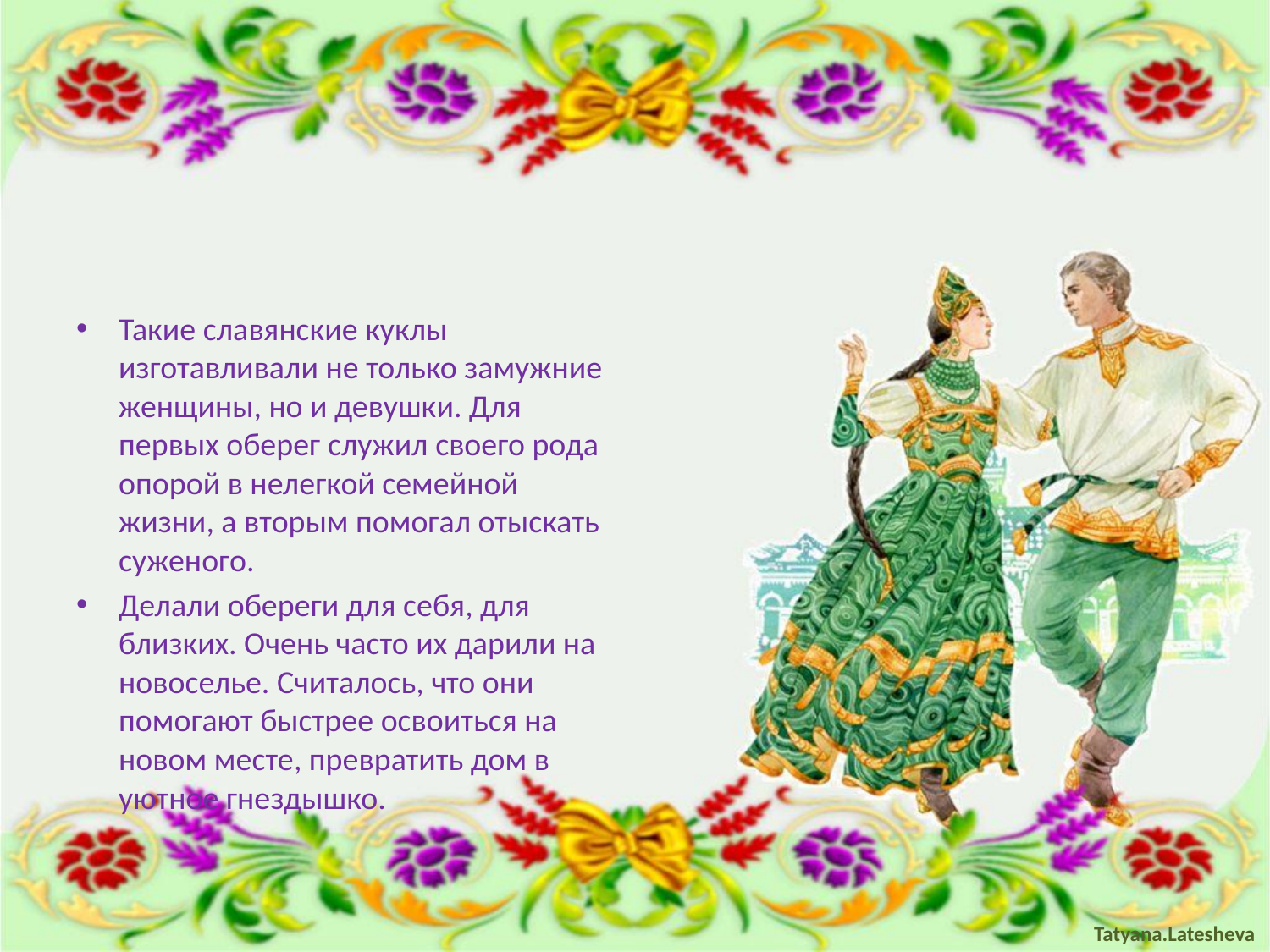

#

Такие славянские куклы изготавливали не только замужние женщины, но и девушки. Для первых оберег служил своего рода опорой в нелегкой семейной жизни, а вторым помогал отыскать суженого.
Делали обереги для себя, для близких. Очень часто их дарили на новоселье. Считалось, что они помогают быстрее освоиться на новом месте, превратить дом в уютное гнездышко.